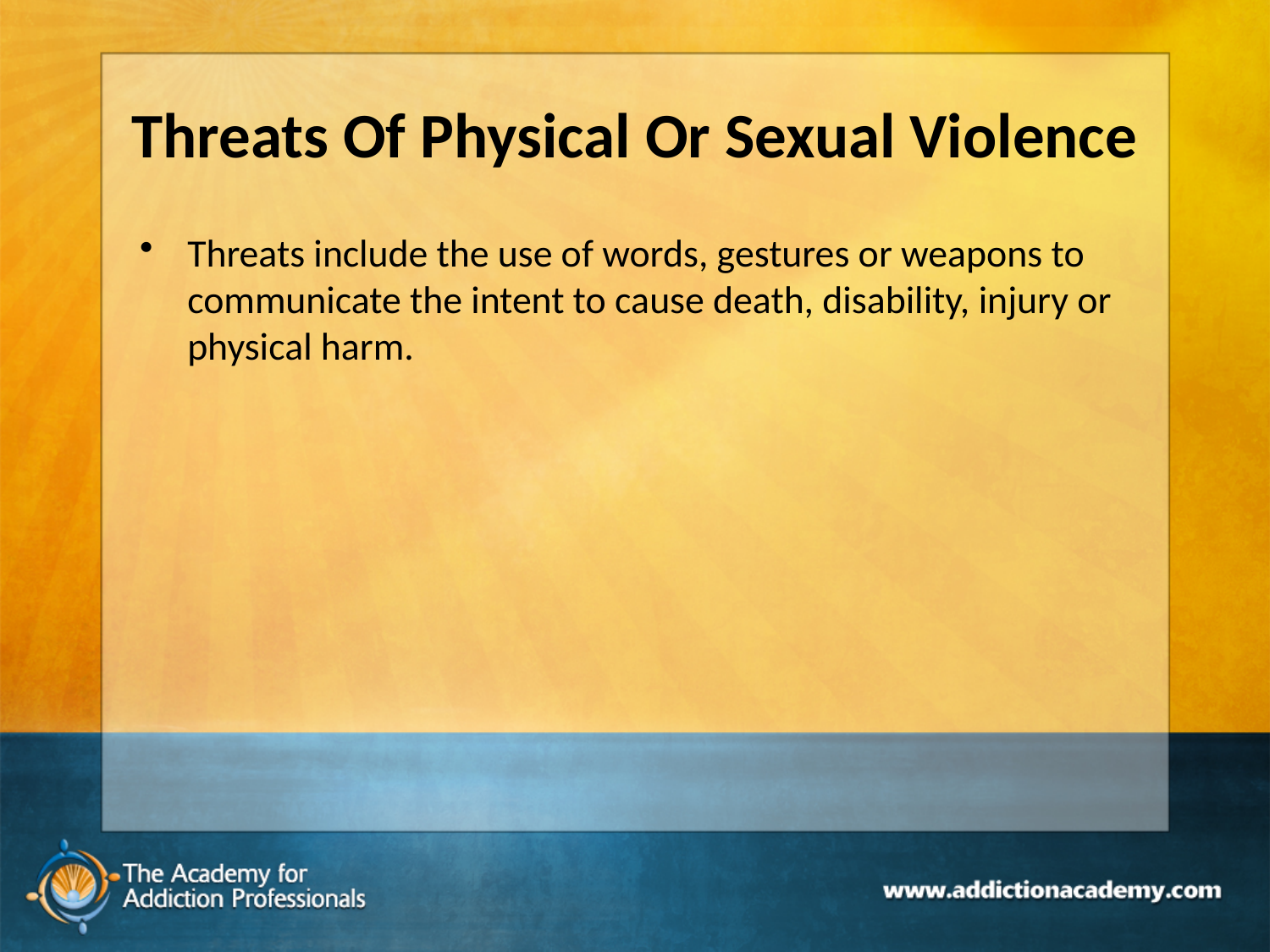

# Threats Of Physical Or Sexual Violence
Threats include the use of words, gestures or weapons to communicate the intent to cause death, disability, injury or physical harm.